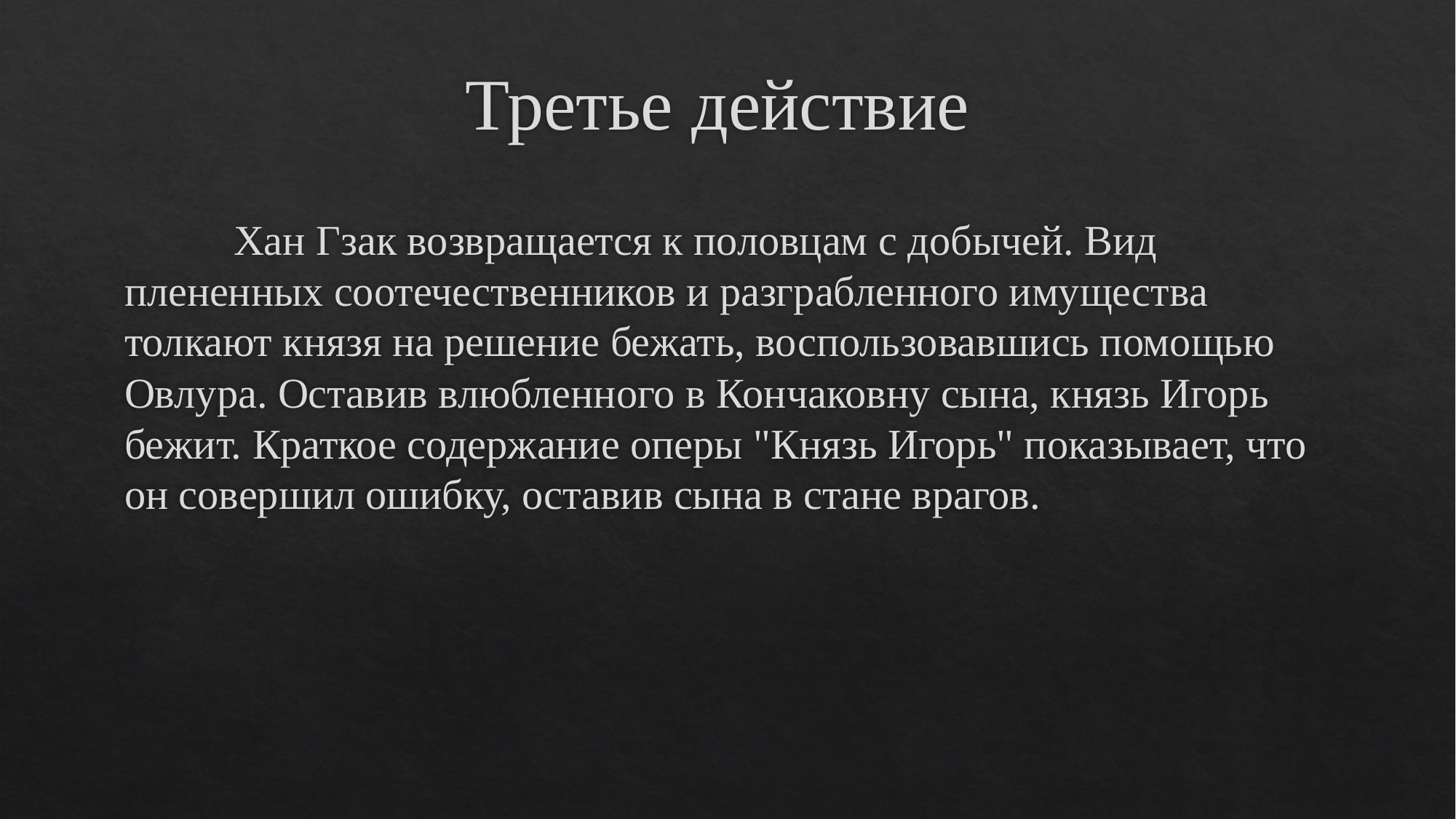

# Третье действие
	Хан Гзак возвращается к половцам с добычей. Вид плененных соотечественников и разграбленного имущества толкают князя на решение бежать, воспользовавшись помощью Овлура. Оставив влюбленного в Кончаковну сына, князь Игорь бежит. Краткое содержание оперы "Князь Игорь" показывает, что он совершил ошибку, оставив сына в стане врагов.